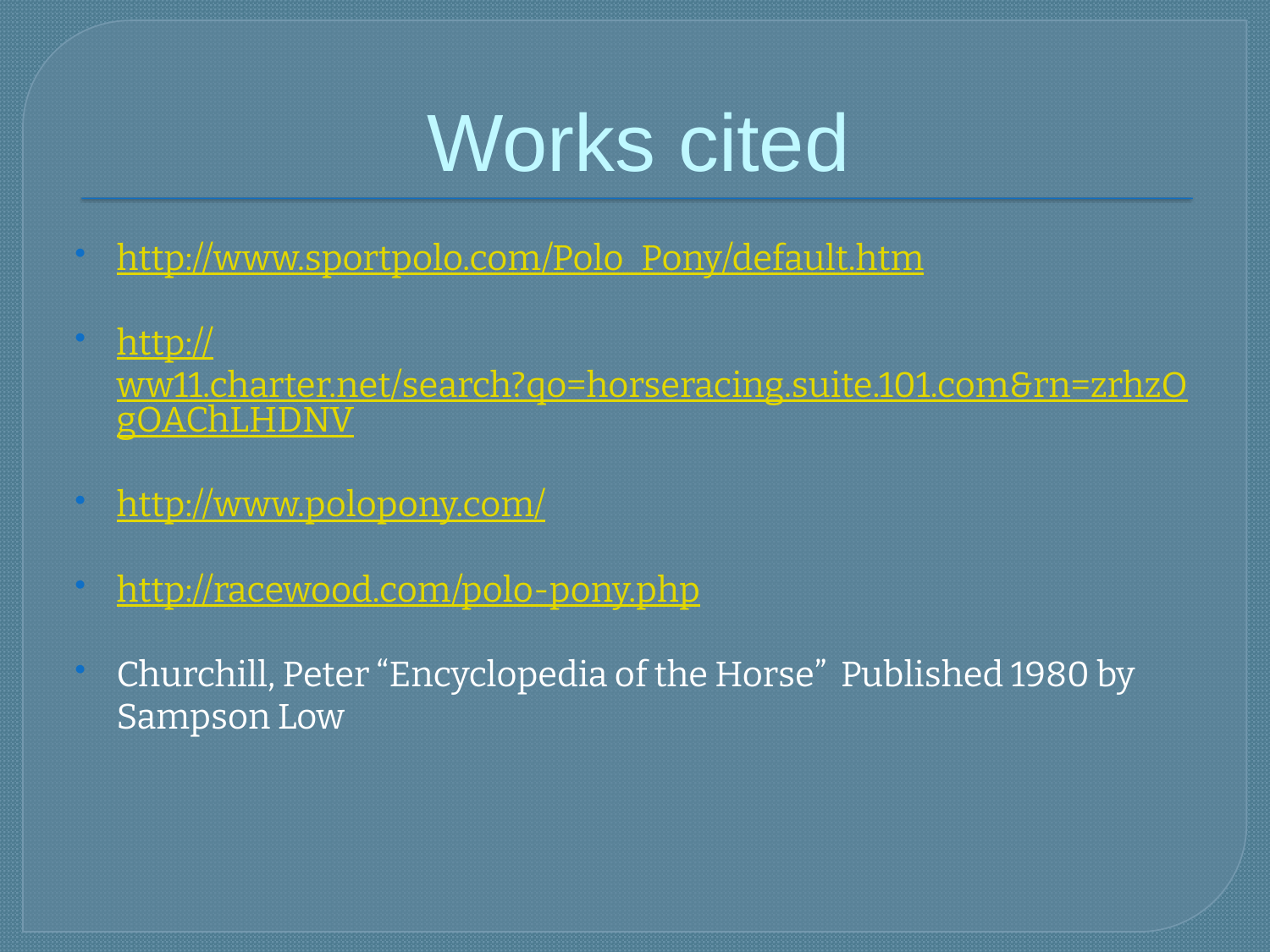

# Works cited
http://www.sportpolo.com/Polo_Pony/default.htm

http://ww11.charter.net/search?qo=horseracing.suite.101.com&rn=zrhzOgOAChLHDNV

http://www.polopony.com/

http://racewood.com/polo-pony.php

Churchill, Peter “Encyclopedia of the Horse”  Published 1980 by Sampson Low